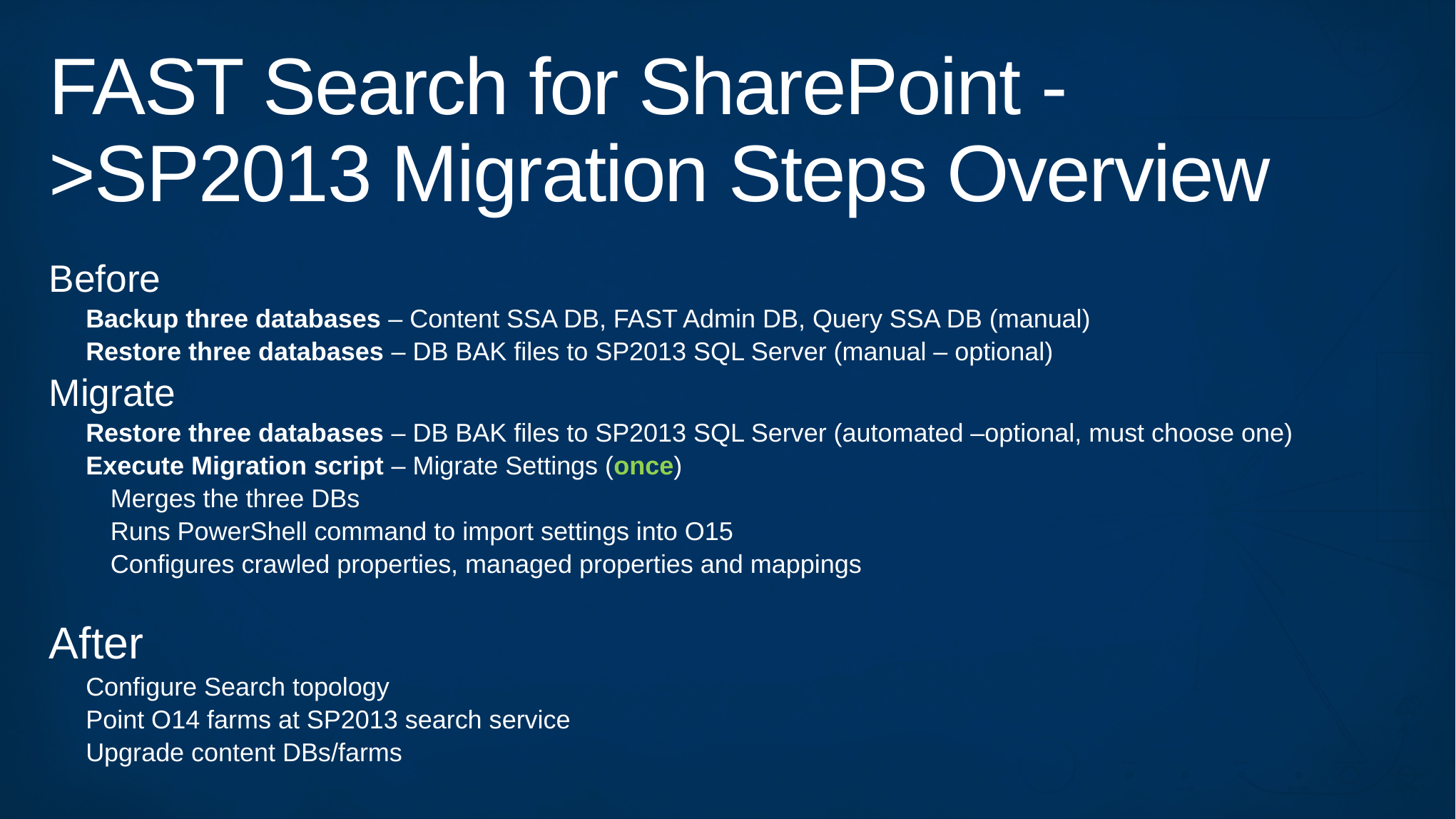

# FAST Search for SharePoint ->SP2013 Migration Steps Overview
Before
Backup three databases – Content SSA DB, FAST Admin DB, Query SSA DB (manual)
Restore three databases – DB BAK files to SP2013 SQL Server (manual – optional)
Migrate
Restore three databases – DB BAK files to SP2013 SQL Server (automated –optional, must choose one)
Execute Migration script – Migrate Settings (once)
Merges the three DBs
Runs PowerShell command to import settings into O15
Configures crawled properties, managed properties and mappings

After
Configure Search topology
Point O14 farms at SP2013 search service
Upgrade content DBs/farms